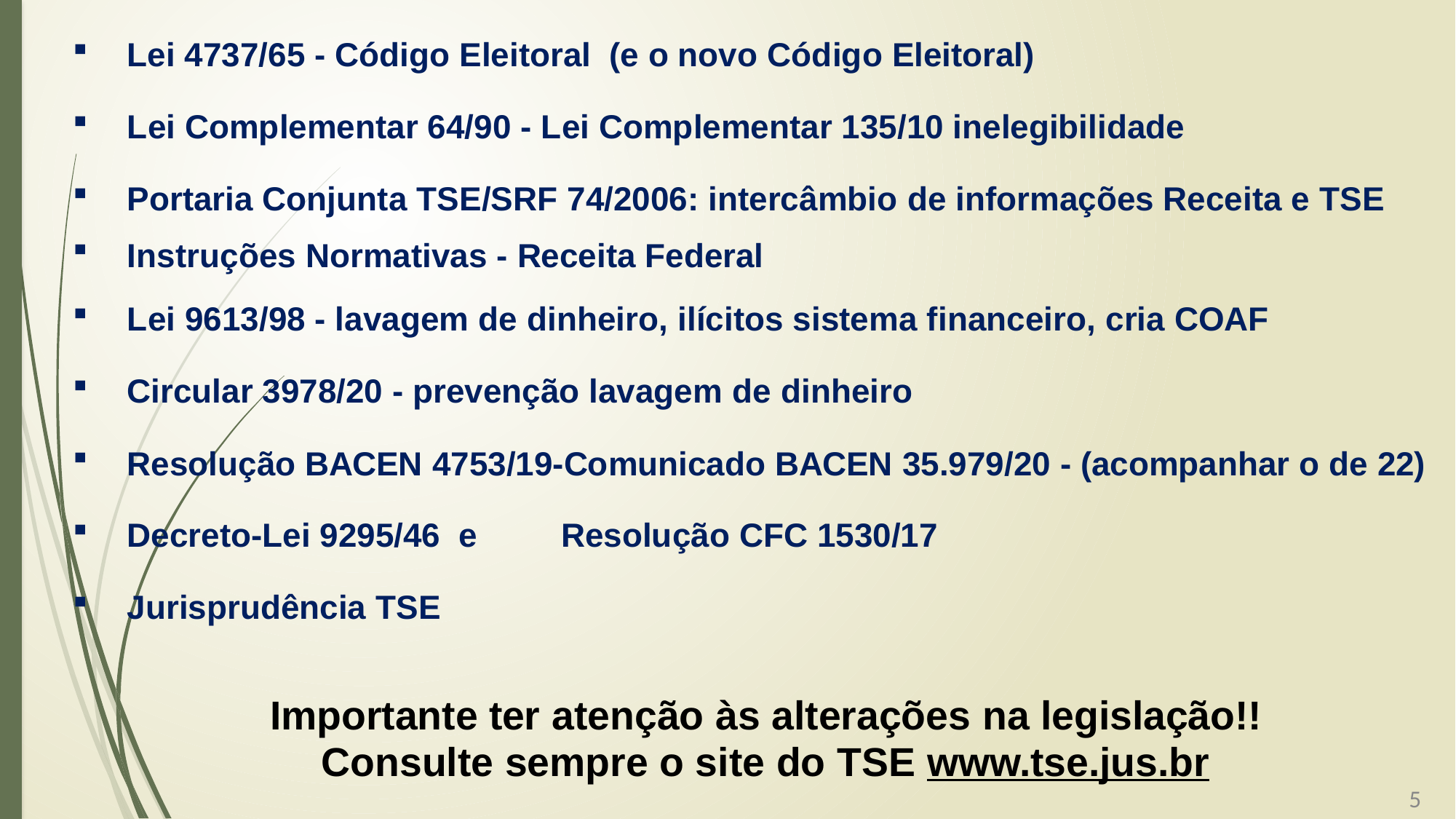

Lei 4737/65 - Código Eleitoral (e o novo Código Eleitoral)
Lei Complementar 64/90 - Lei Complementar 135/10 inelegibilidade
Portaria Conjunta TSE/SRF 74/2006: intercâmbio de informações Receita e TSE
Instruções Normativas - Receita Federal
Lei 9613/98 - lavagem de dinheiro, ilícitos sistema financeiro, cria COAF
Circular 3978/20 - prevenção lavagem de dinheiro
Resolução BACEN 4753/19-Comunicado BACEN 35.979/20 - (acompanhar o de 22)
Decreto-Lei 9295/46 e	Resolução CFC 1530/17
Jurisprudência TSE

Importante ter atenção às alterações na legislação!!
Consulte sempre o site do TSE www.tse.jus.br
5